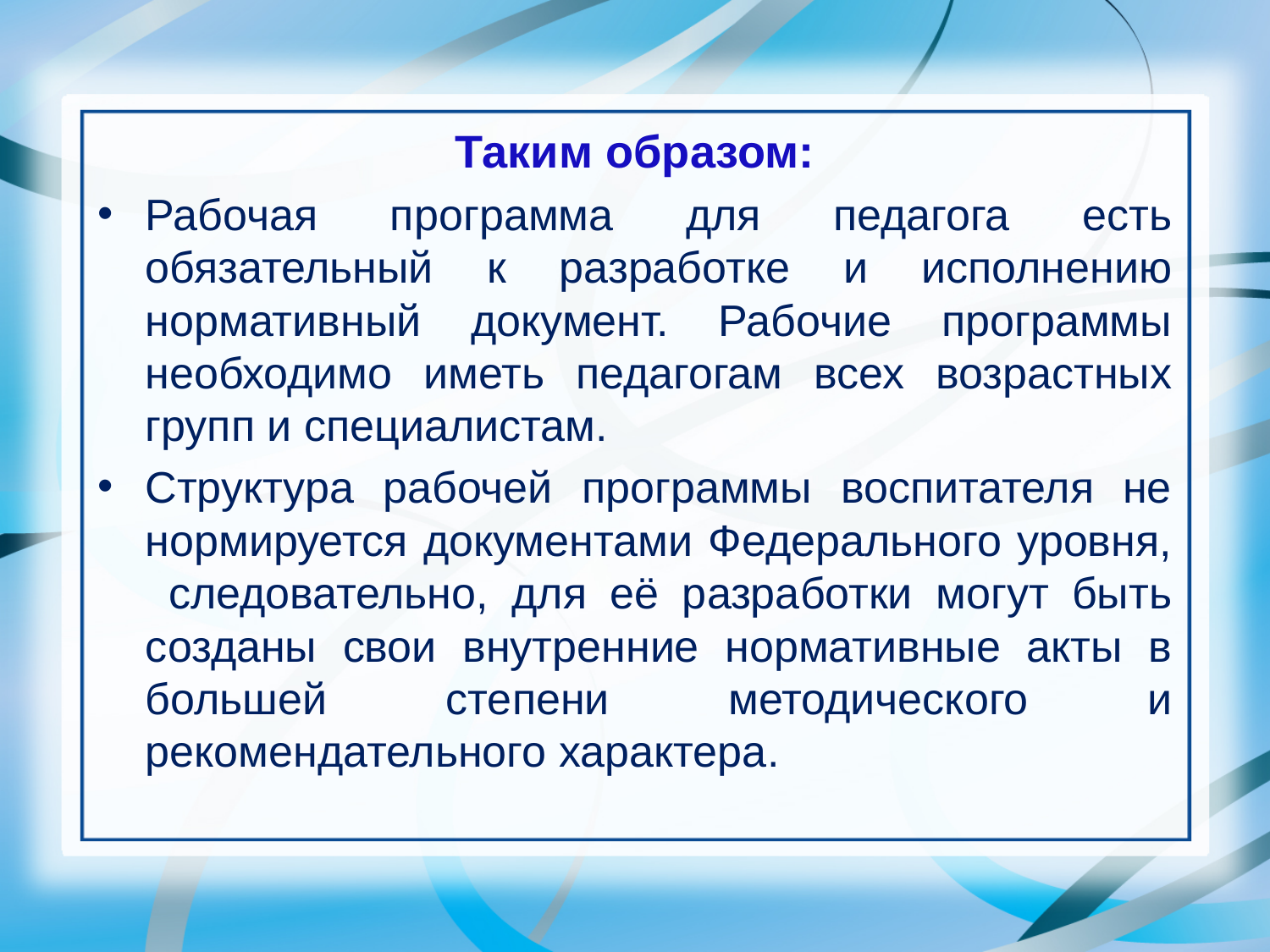

Таким образом:
Рабочая программа для педагога есть обязательный к разработке и исполнению нормативный документ. Рабочие программы необходимо иметь педагогам всех возрастных групп и специалистам.
Структура рабочей программы воспитателя не нормируется документами Федерального уровня,  следовательно, для её разработки могут быть созданы свои внутренние нормативные акты в большей степени методического и рекомендательного характера.